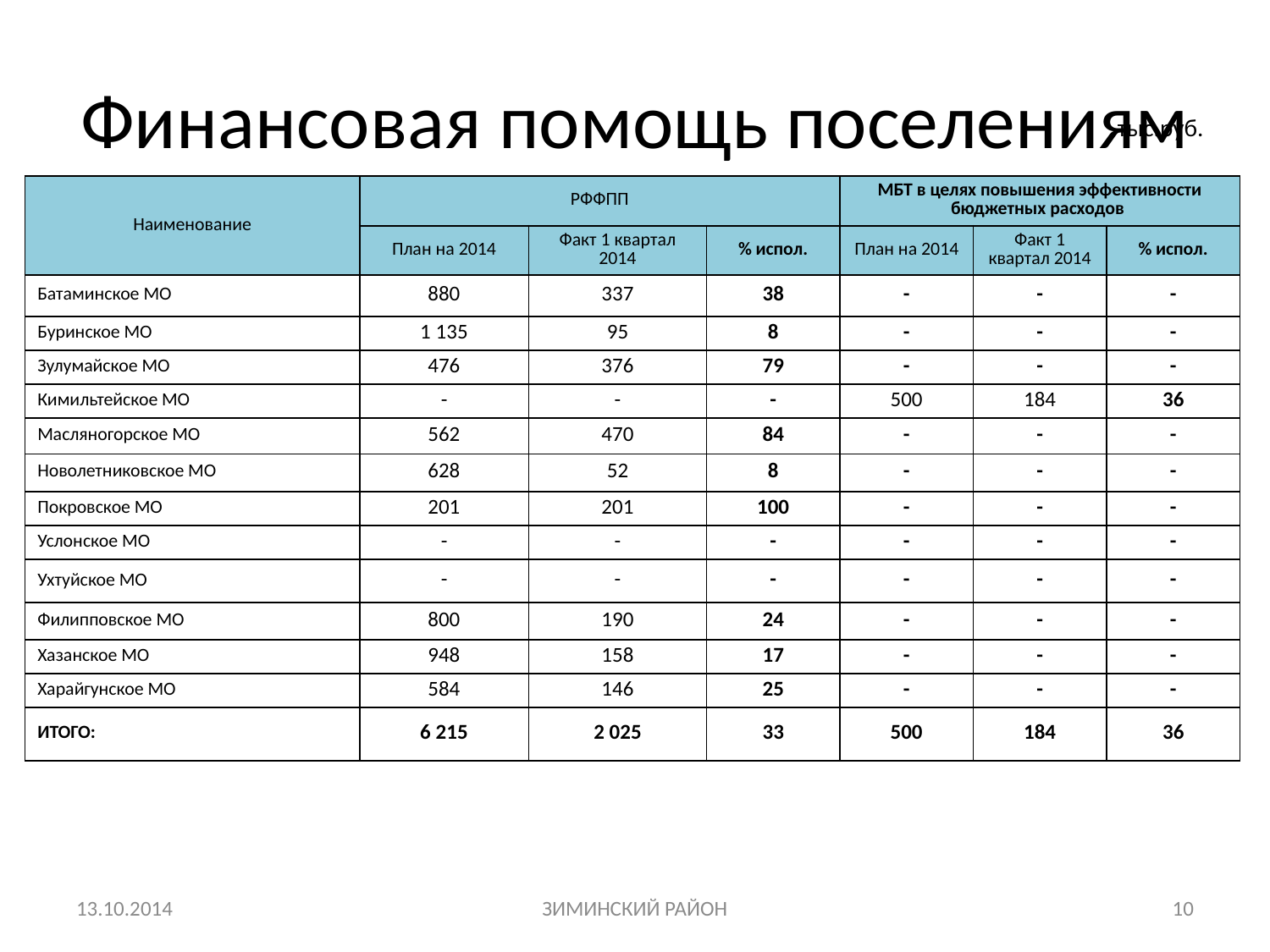

# Финансовая помощь поселениям
тыс.руб.
| Наименование | РФФПП |  |  | МБТ в целях повышения эффективности бюджетных расходов |  |  |
| --- | --- | --- | --- | --- | --- | --- |
|  | План на 2014 | Факт 1 квартал 2014 | % испол. | План на 2014 | Факт 1 квартал 2014 | % испол. |
| Батаминское МО | 880 | 337 | 38 | - | - | - |
| Буринское МО | 1 135 | 95 | 8 | - | - | - |
| Зулумайское МО | 476 | 376 | 79 | - | - | - |
| Кимильтейское МО | - | - | - | 500 | 184 | 36 |
| Масляногорское МО | 562 | 470 | 84 | - | - | - |
| Новолетниковское МО | 628 | 52 | 8 | - | - | - |
| Покровское МО | 201 | 201 | 100 | - | - | - |
| Услонское МО | - | - | - | - | - | - |
| Ухтуйское МО | - | - | - | - | - | - |
| Филипповское МО | 800 | 190 | 24 | - | - | - |
| Хазанское МО | 948 | 158 | 17 | - | - | - |
| Харайгунское МО | 584 | 146 | 25 | - | - | - |
| ИТОГО: | 6 215 | 2 025 | 33 | 500 | 184 | 36 |
13.10.2014
ЗИМИНСКИЙ РАЙОН
10